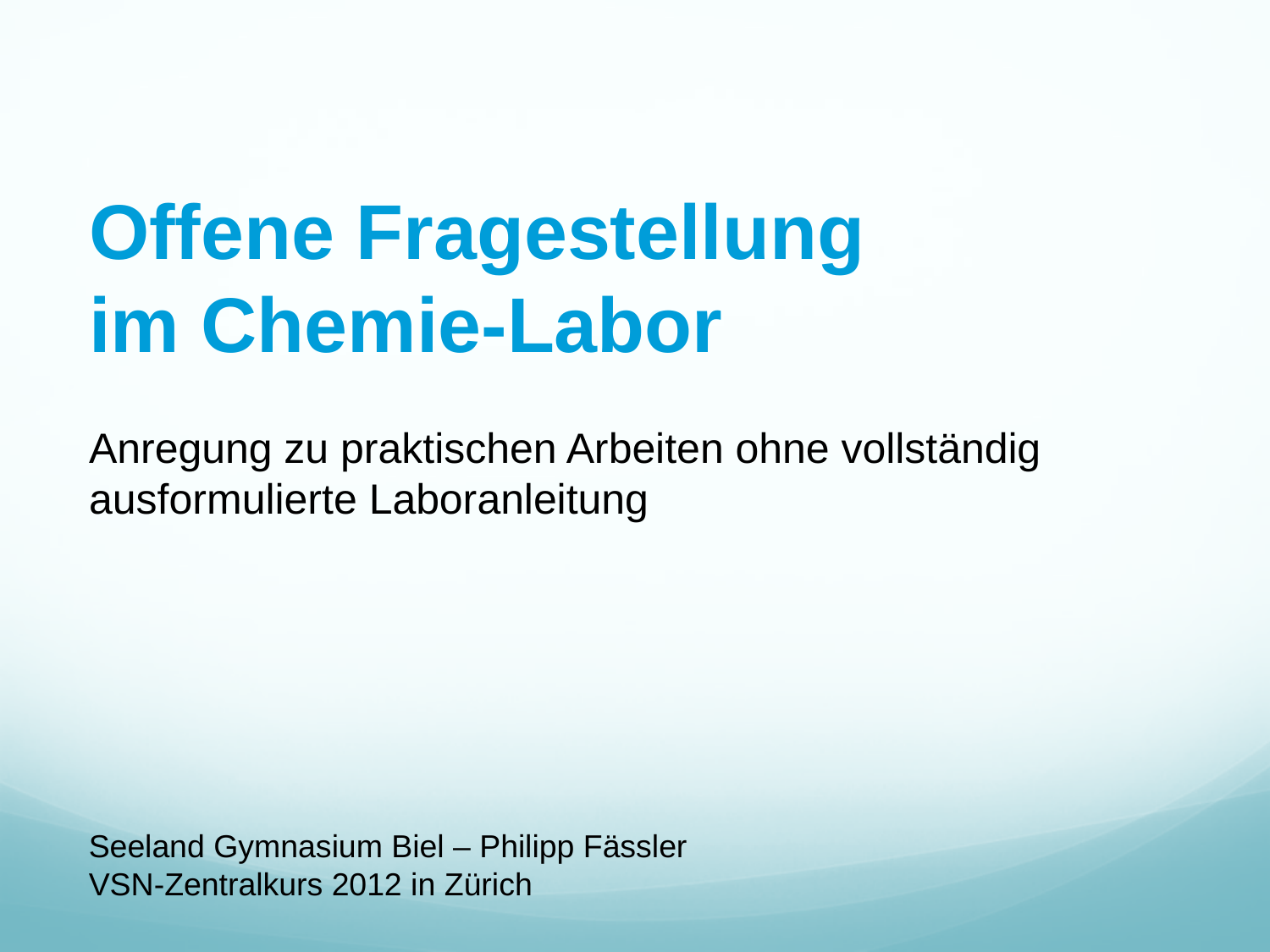

# Offene Fragestellung im Chemie-Labor
Anregung zu praktischen Arbeiten ohne vollständig ausformulierte Laboranleitung
Seeland Gymnasium Biel – Philipp Fässler
VSN-Zentralkurs 2012 in Zürich